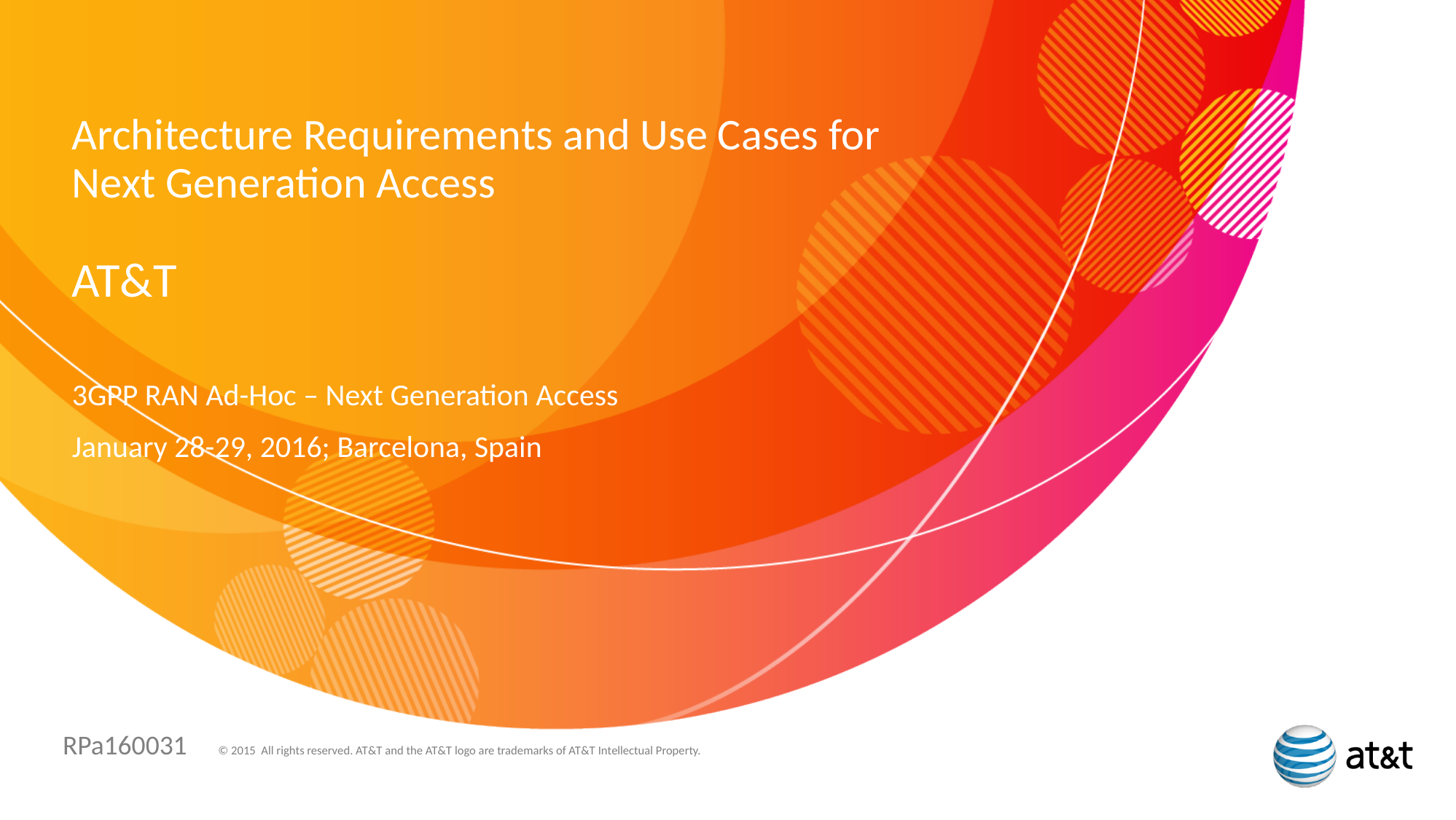

# Architecture Requirements and Use Cases for Next Generation Access
AT&T

3GPP RAN Ad-Hoc – Next Generation Access
January 28-29, 2016; Barcelona, Spain

RPa160031     © 2015  All rights reserved. AT&T and the AT&T logo are trademarks of AT&T Intellectual Property.